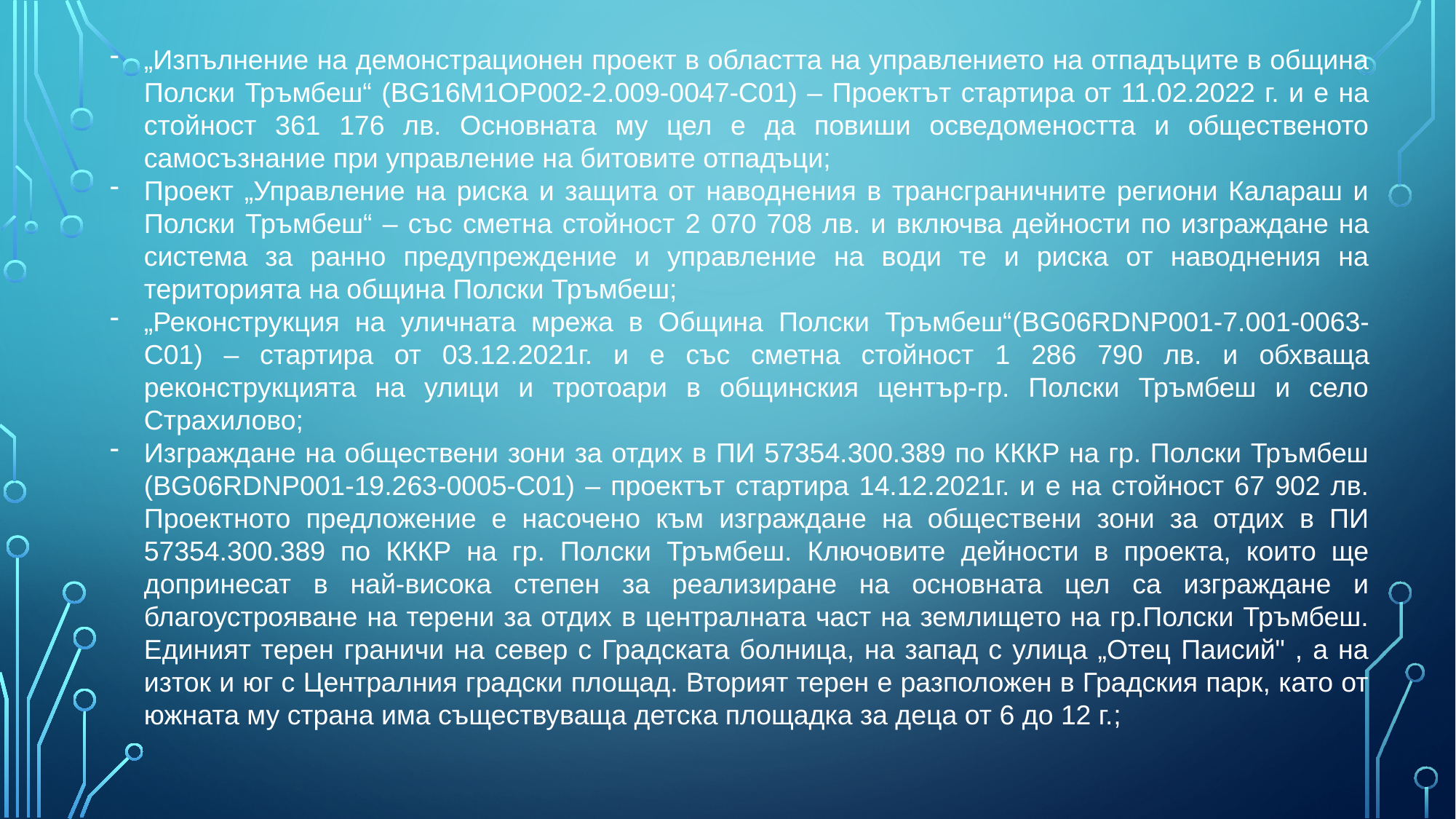

„Изпълнение на демонстрационен проект в областта на управлението на отпадъците в община Полски Тръмбеш“ (BG16M1OP002-2.009-0047-C01) – Проектът стартира от 11.02.2022 г. и е на стойност 361 176 лв. Основната му цел е да повиши осведомеността и общественото самосъзнание при управление на битовите отпадъци;
Проект „Управление на риска и защита от наводнения в трансграничните региони Калараш и Полски Тръмбеш“ – със сметна стойност 2 070 708 лв. и включва дейности по изграждане на система за ранно предупреждение и управление на води те и риска от наводнения на територията на община Полски Тръмбеш;
„Реконструкция на уличната мрежа в Община Полски Тръмбеш“(BG06RDNP001-7.001-0063-C01) – стартира от 03.12.2021г. и е със сметна стойност 1 286 790 лв. и обхваща реконструкцията на улици и тротоари в общинския център-гр. Полски Тръмбеш и село Страхилово;
Изграждане на обществени зони за отдих в ПИ 57354.300.389 по КККР на гр. Полски Тръмбеш (BG06RDNP001-19.263-0005-C01) – проектът стартира 14.12.2021г. и е на стойност 67 902 лв. Проектното предложение е насочено към изграждане на обществени зони за отдих в ПИ 57354.300.389 по КККР на гр. Полски Тръмбеш. Ключовите дейности в проекта, които ще допринесат в най-висока степен за реализиране на основната цел са изграждане и благоустрояване на терени за отдих в централната част на землището на гр.Полски Тръмбеш. Единият терен граничи на север с Градската болница, на запад с улица „Отец Паисий" , а на изток и юг с Централния градски площад. Вторият терен е разположен в Градския парк, като от южната му страна има съществуваща детска площадка за деца от 6 до 12 г.;